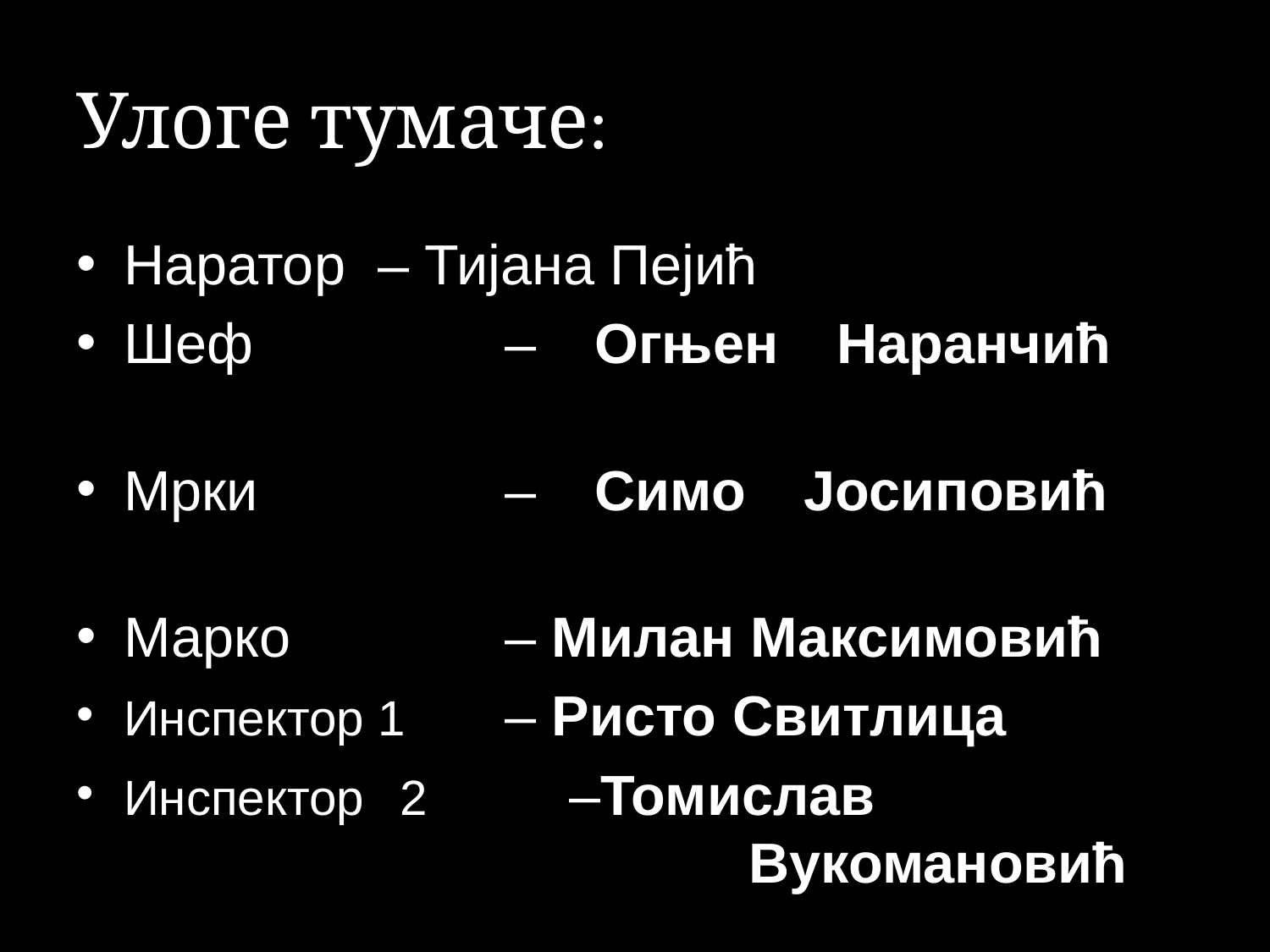

# Улоге тумаче:
Наратор	– Тијана Пејић
Шеф		– Огњен Наранчић
Мрки		– Симо Јосиповић
Марко 		– Милан Максимовић
Инспектор 1  	– Ристо Свитлицa
Инспектор 2  	–Томислав 							  Вукомановић